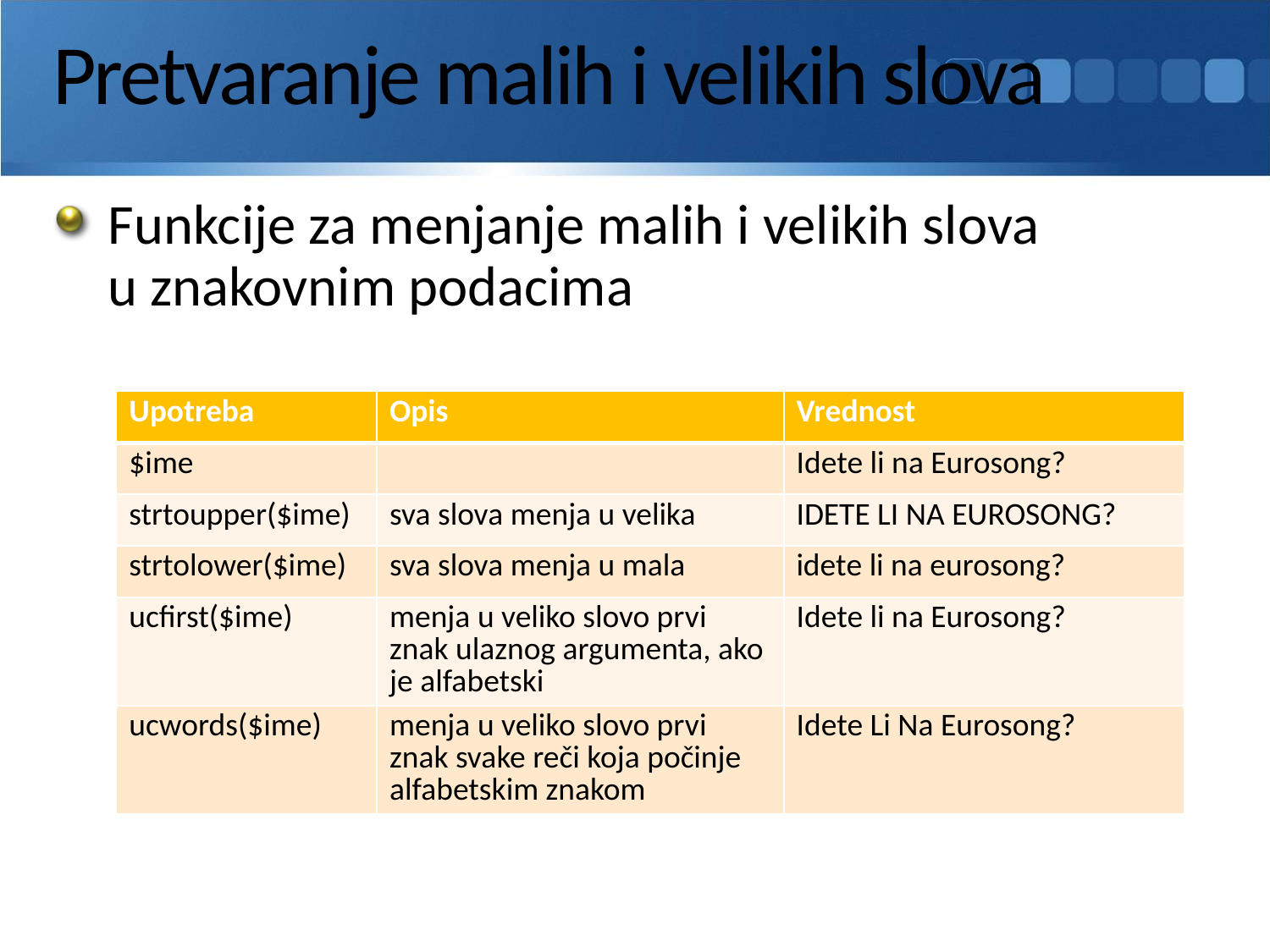

# Pretvaranje malih i velikih slova
Funkcije za menjanje malih i velikih slova
u znakovnim podacima
| Upotreba | Opis | Vrednost |
| --- | --- | --- |
| $ime |  | Idete li na Eurosong? |
| strtoupper($ime) | sva slova menja u velika | IDETE LI NA EUROSONG? |
| strtolower($ime) | sva slova menja u mala | idete li na eurosong? |
| ucfirst($ime) | menja u veliko slovo prvi znak ulaznog argumenta, ako je alfabetski | Idete li na Eurosong? |
| ucwords($ime) | menja u veliko slovo prvi znak svake reči koja počinje alfabetskim znakom | Idete Li Na Eurosong? |
153